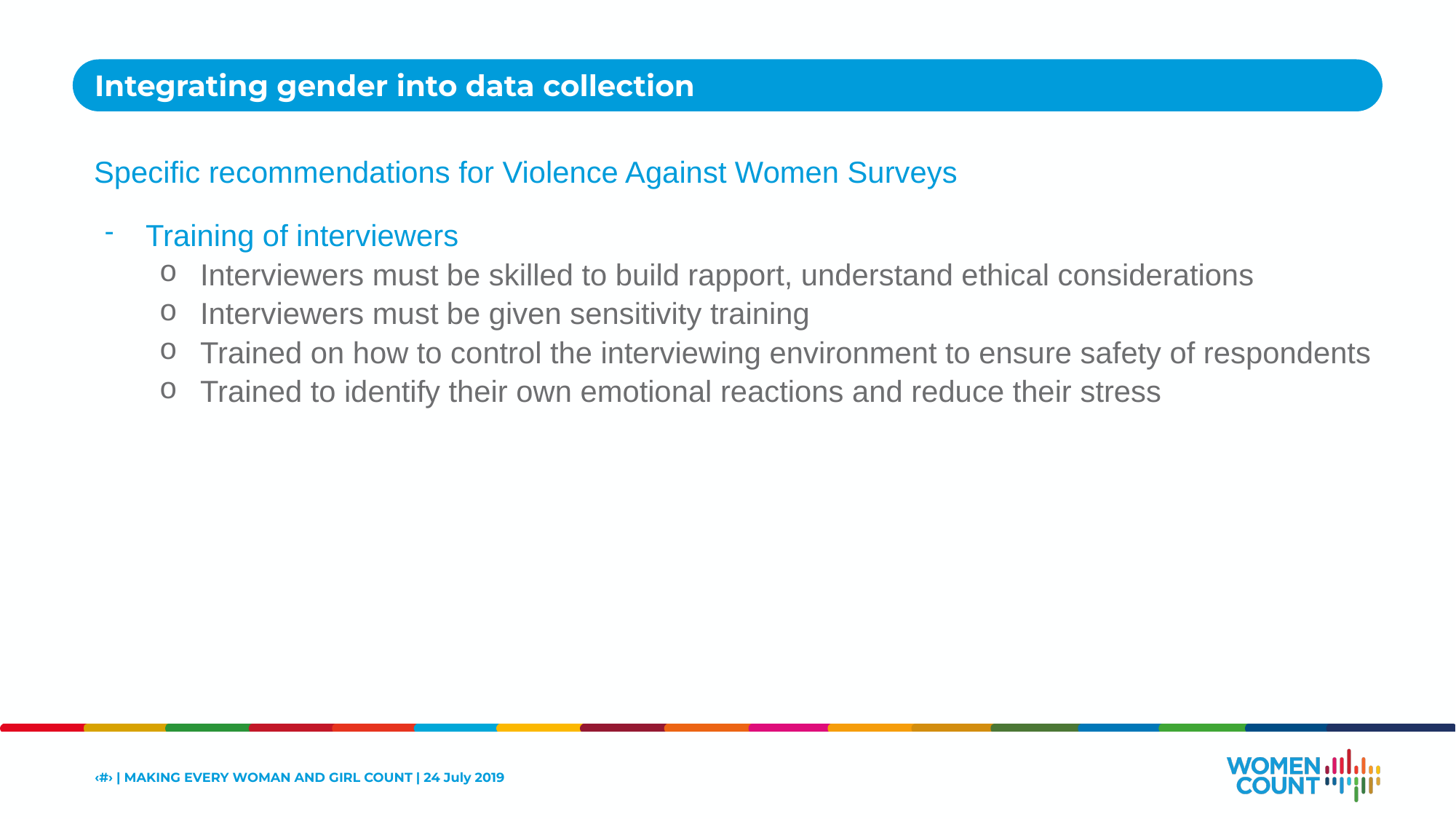

Integrating gender into data collection

Specific recommendations for Violence Against Women Surveys
Training of interviewers
Interviewers must be skilled to build rapport, understand ethical considerations
Interviewers must be given sensitivity training
Trained on how to control the interviewing environment to ensure safety of respondents
Trained to identify their own emotional reactions and reduce their stress
‹#› | MAKING EVERY WOMAN AND GIRL COUNT | 24 July 2019